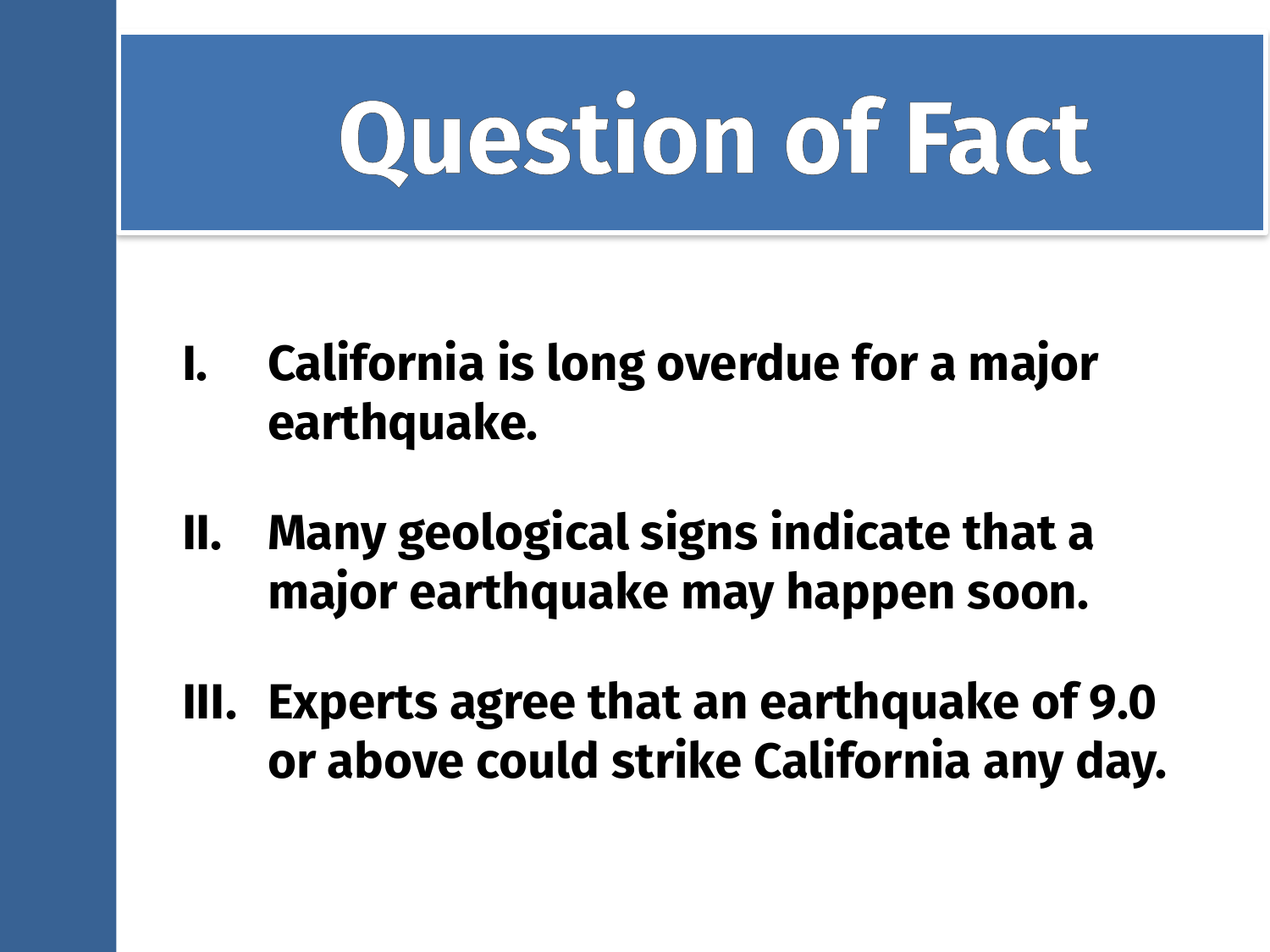

# Question of Fact
| I. | California is long overdue for a major earthquake. |
| --- | --- |
| II. | Many geological signs indicate that a major earthquake may happen soon. |
| III. | Experts agree that an earthquake of 9.0 or above could strike California any day. |